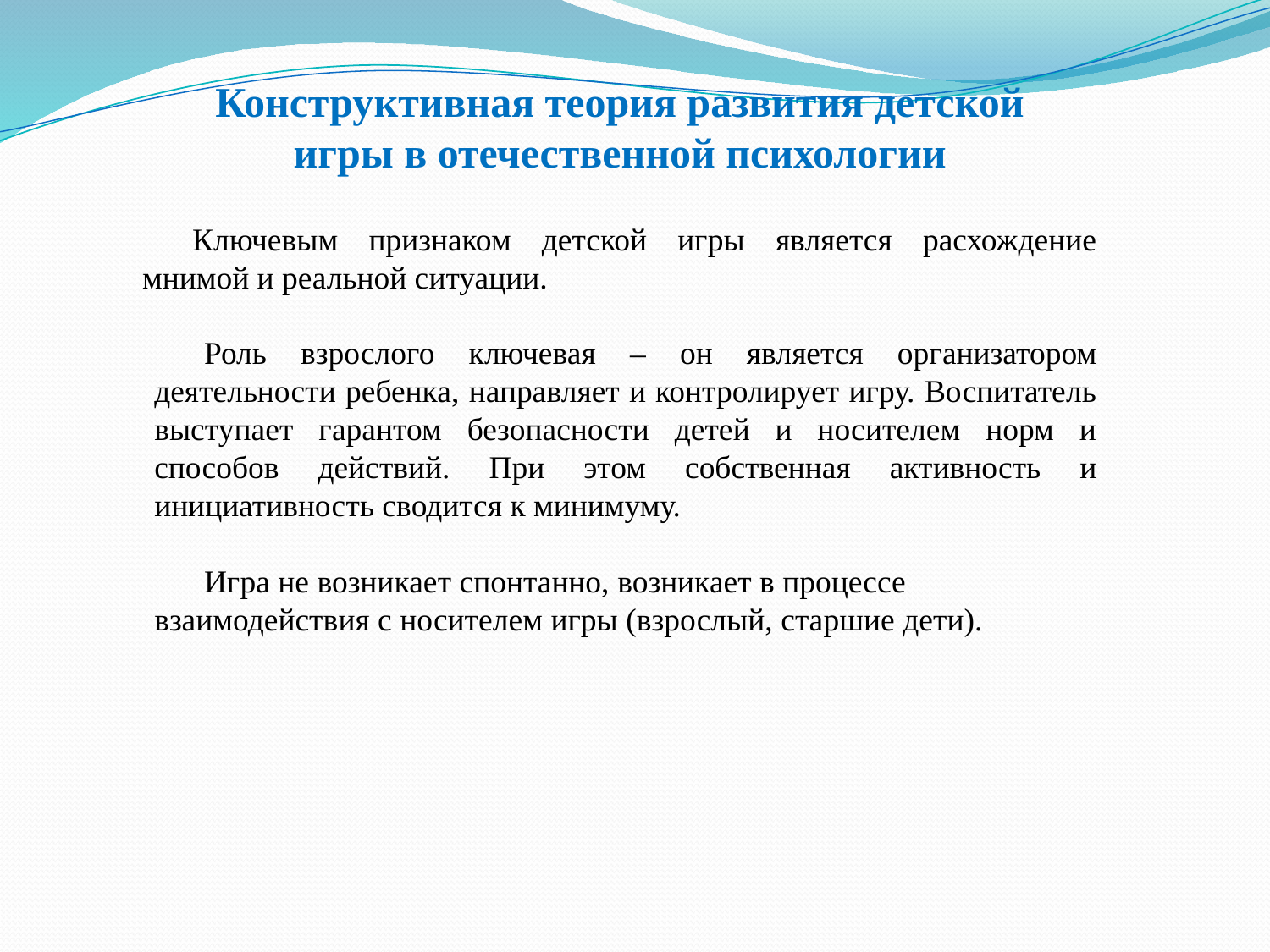

Конструктивная теория развития детской игры в отечественной психологии
Ключевым признаком детской игры является расхождение мнимой и реальной ситуации.
Роль взрослого ключевая – он является организатором деятельности ребенка, направляет и контролирует игру. Воспитатель выступает гарантом безопасности детей и носителем норм и способов действий. При этом собственная активность и инициативность сводится к минимуму.
Игра не возникает спонтанно, возникает в процессе взаимодействия с носителем игры (взрослый, старшие дети).